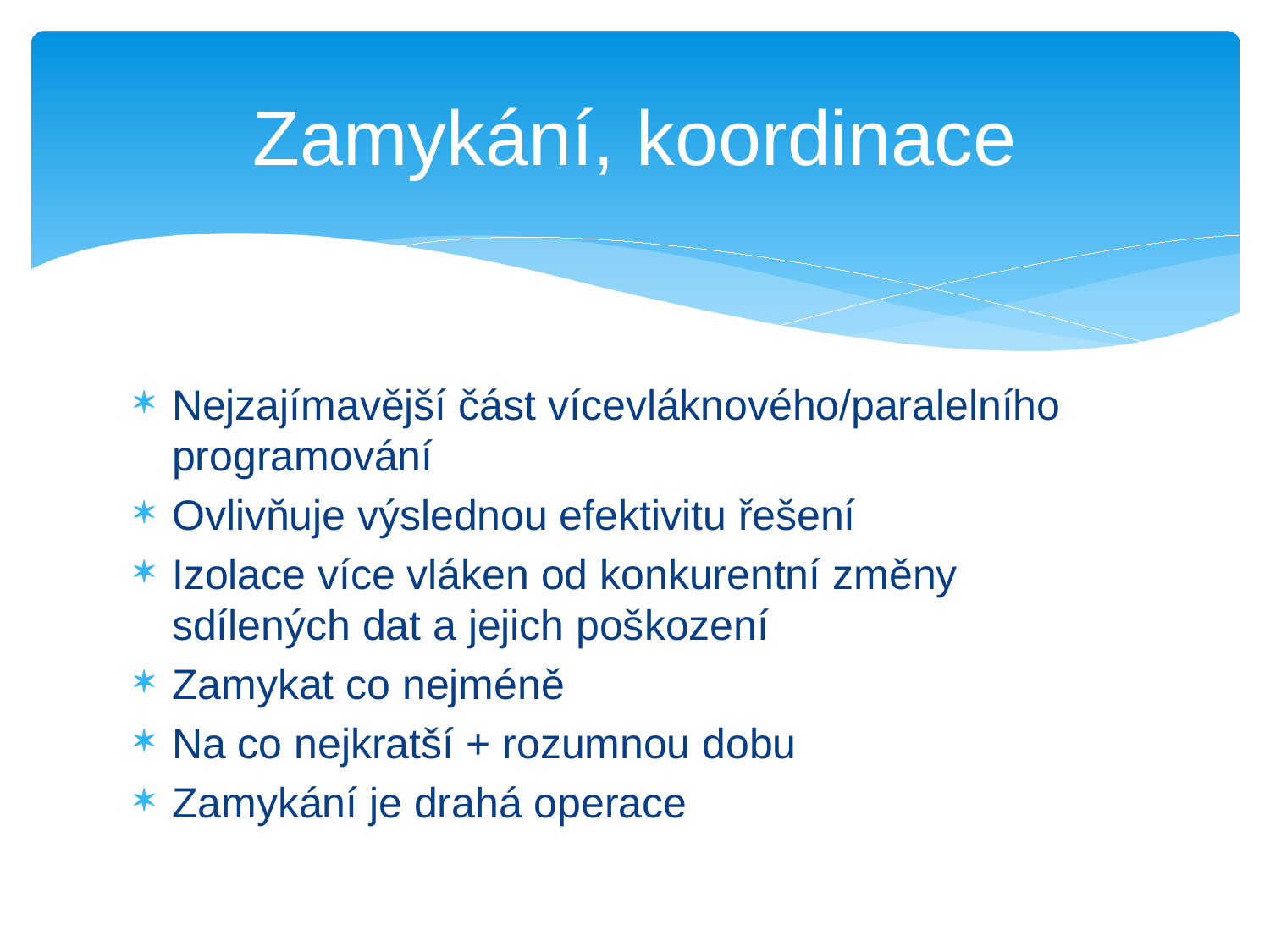

# Zamykání, koordinace
Nejzajímavější část vícevláknového/paralelního programování
Ovlivňuje výslednou efektivitu řešení
Izolace více vláken od konkurentní změny sdílených dat a jejich poškození
Zamykat co nejméně
Na co nejkratší + rozumnou dobu
Zamykání je drahá operace